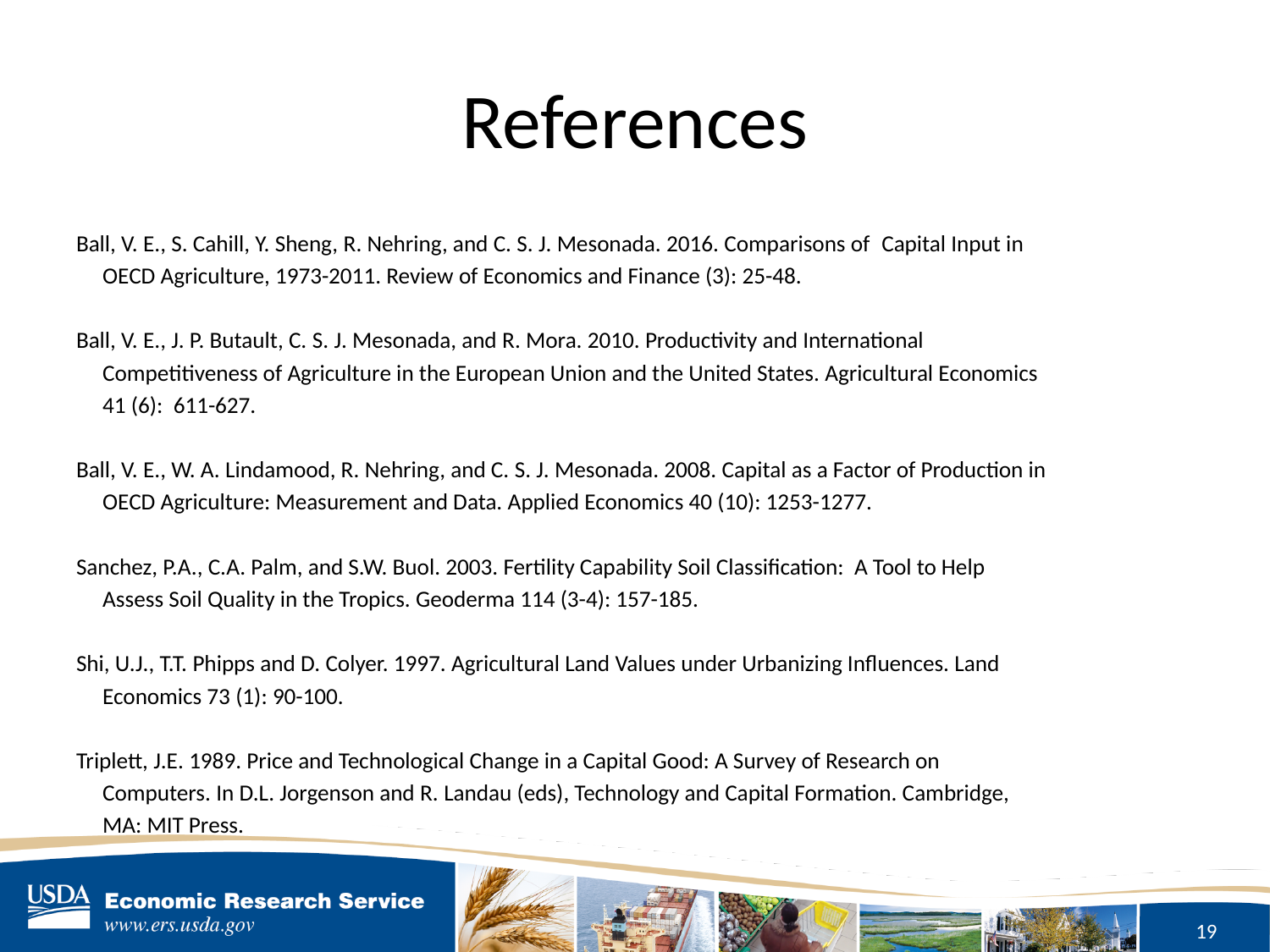

# References
Ball, V. E., S. Cahill, Y. Sheng, R. Nehring, and C. S. J. Mesonada. 2016. Comparisons of  Capital Input in
     OECD Agriculture, 1973-2011. Review of Economics and Finance (3): 25-48.

Ball, V. E., J. P. Butault, C. S. J. Mesonada, and R. Mora. 2010. Productivity and International
     Competitiveness of Agriculture in the European Union and the United States. Agricultural Economics
     41 (6):  611-627.

Ball, V. E., W. A. Lindamood, R. Nehring, and C. S. J. Mesonada. 2008. Capital as a Factor of Production in
     OECD Agriculture: Measurement and Data. Applied Economics 40 (10): 1253-1277.

Sanchez, P.A., C.A. Palm, and S.W. Buol. 2003. Fertility Capability Soil Classification:  A Tool to Help
     Assess Soil Quality in the Tropics. Geoderma 114 (3-4): 157-185.

Shi, U.J., T.T. Phipps and D. Colyer. 1997. Agricultural Land Values under Urbanizing Influences. Land
     Economics 73 (1): 90-100.

Triplett, J.E. 1989. Price and Technological Change in a Capital Good: A Survey of Research on
     Computers. In D.L. Jorgenson and R. Landau (eds), Technology and Capital Formation. Cambridge,
     MA: MIT Press.